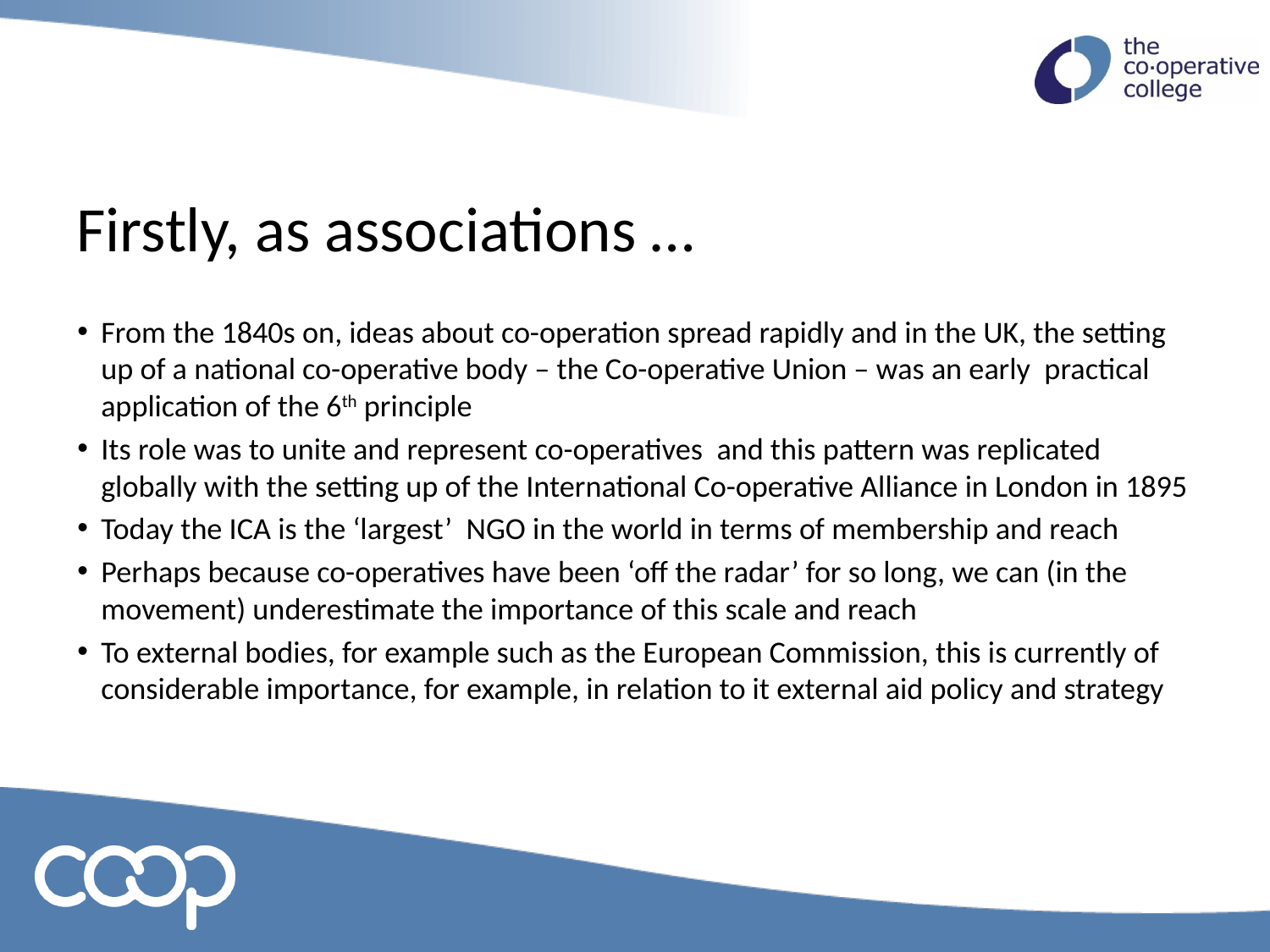

# Firstly, as associations …
From the 1840s on, ideas about co-operation spread rapidly and in the UK, the setting up of a national co-operative body – the Co-operative Union – was an early  practical application of the 6th principle
Its role was to unite and represent co-operatives  and this pattern was replicated globally with the setting up of the International Co-operative Alliance in London in 1895
Today the ICA is the ‘largest’  NGO in the world in terms of membership and reach
Perhaps because co-operatives have been ‘off the radar’ for so long, we can (in the movement) underestimate the importance of this scale and reach
To external bodies, for example such as the European Commission, this is currently of considerable importance, for example, in relation to it external aid policy and strategy